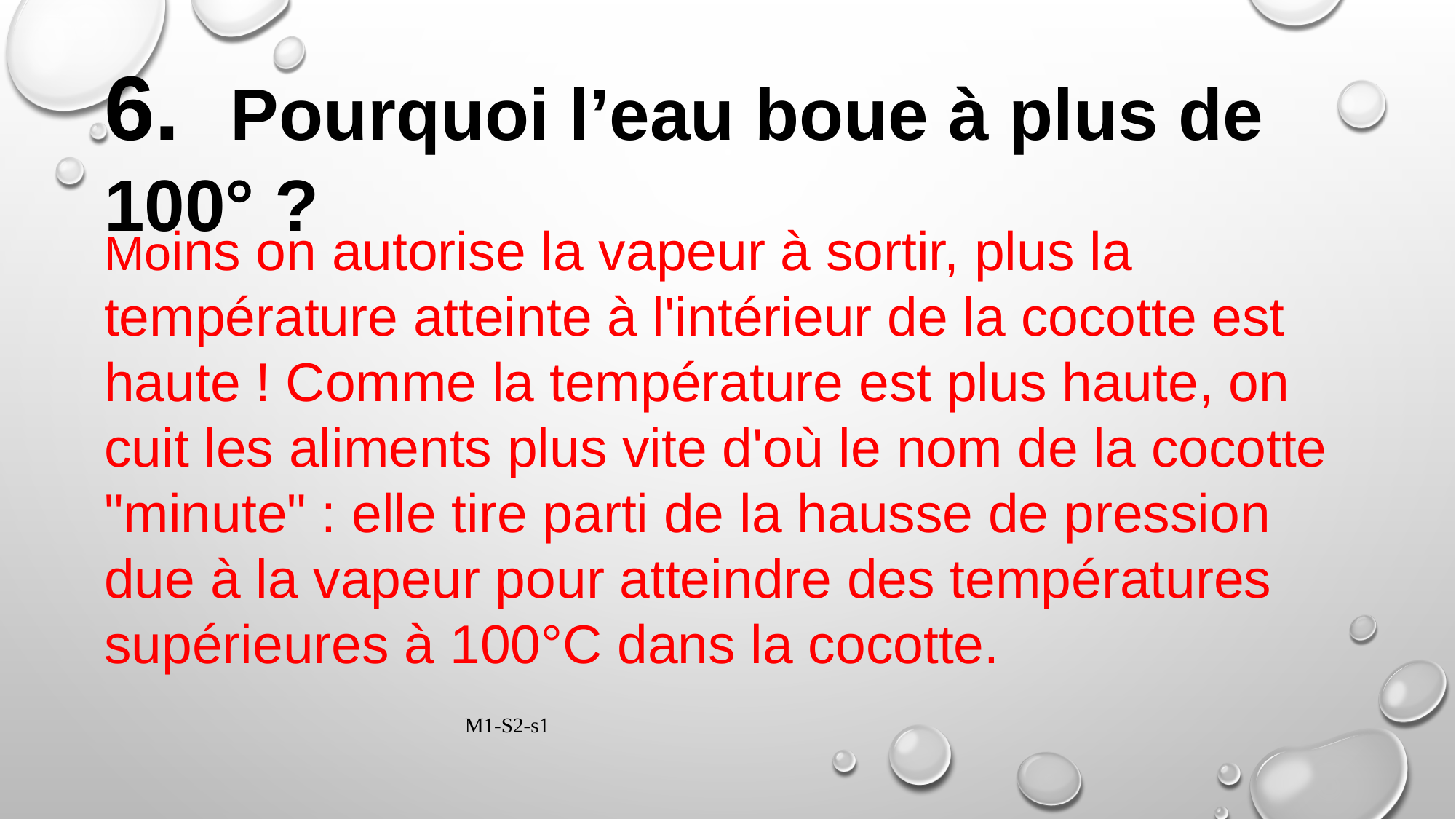

6.  Pourquoi l’eau boue à plus de 100° ?
Moins on autorise la vapeur à sortir, plus la température atteinte à l'intérieur de la cocotte est haute ! Comme la température est plus haute, on cuit les aliments plus vite d'où le nom de la cocotte "minute" : elle tire parti de la hausse de pression due à la vapeur pour atteindre des températures supérieures à 100°C dans la cocotte.
M1-S2-s1